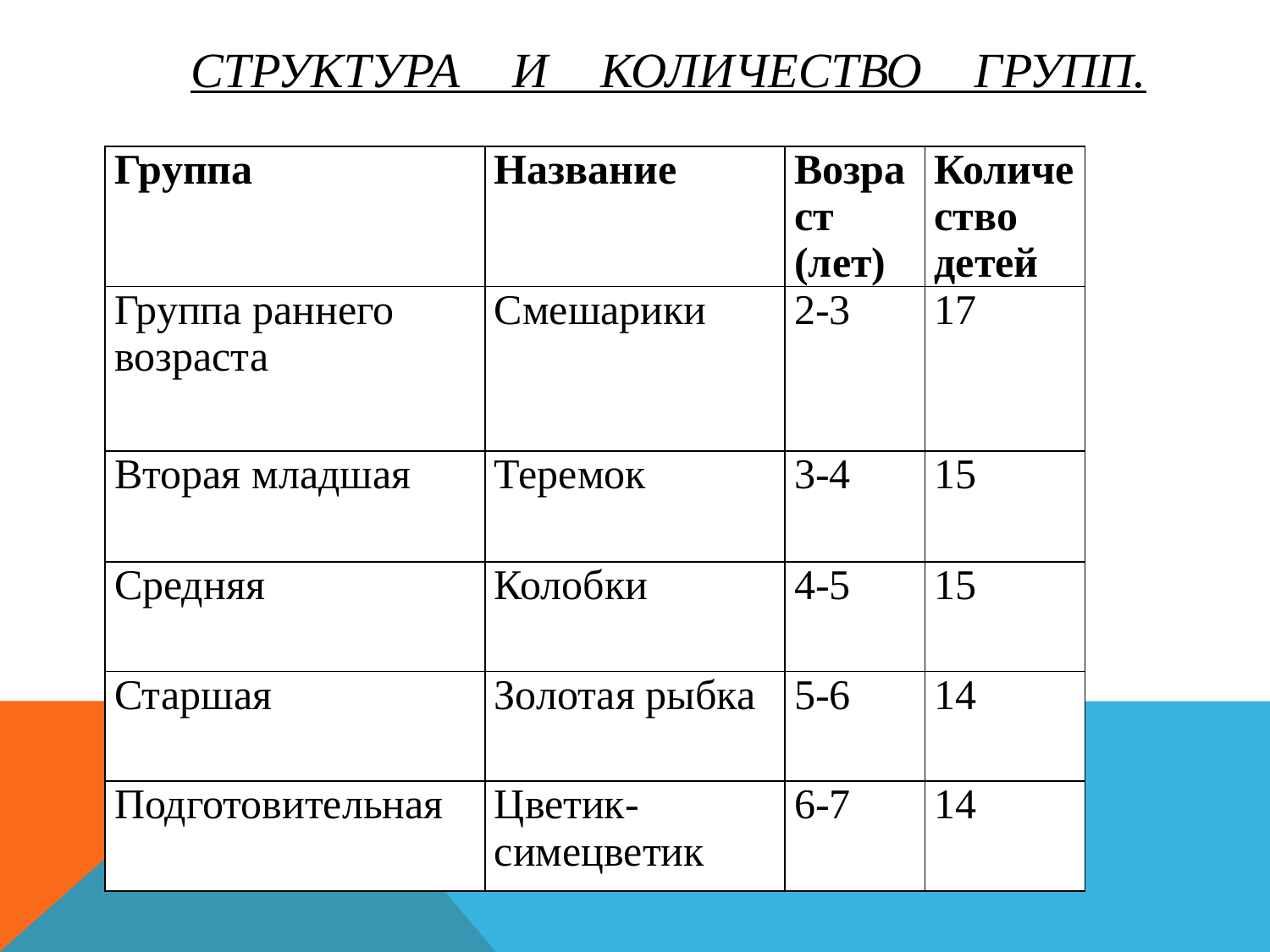

# Структура и количество групп.
| Группа | Название | Возраст (лет) | Количество детей |
| --- | --- | --- | --- |
| Группа раннего возраста | Смешарики | 2-3 | 17 |
| Вторая младшая | Теремок | 3-4 | 15 |
| Средняя | Колобки | 4-5 | 15 |
| Старшая | Золотая рыбка | 5-6 | 14 |
| Подготовительная | Цветик-симецветик | 6-7 | 14 |